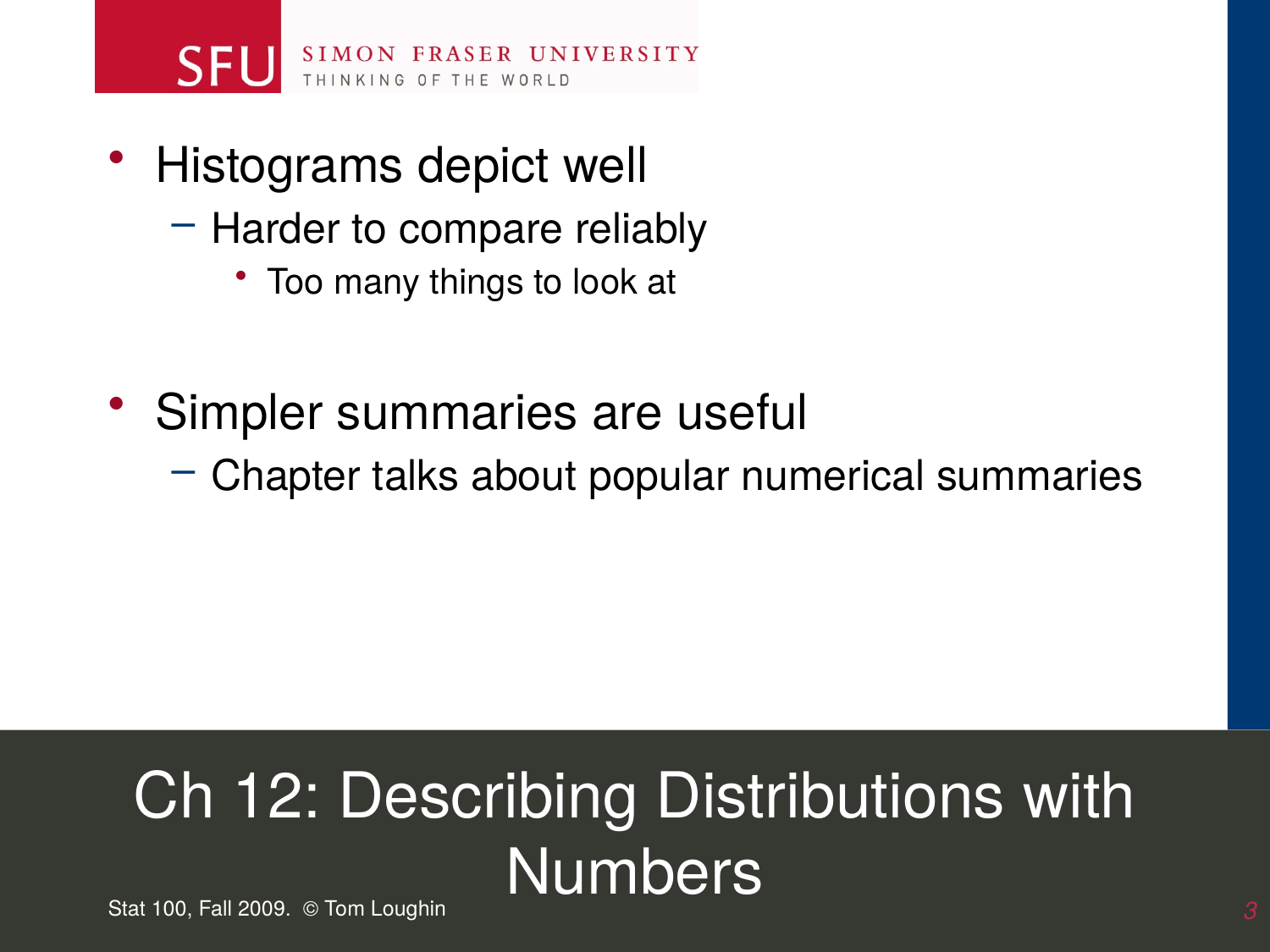

Histograms depict well
Harder to compare reliably
Too many things to look at

Simpler summaries are useful
Chapter talks about popular numerical summaries

# Ch 12: Describing Distributions with Numbers
Stat 100, Fall 2009.  © Tom Loughin
3